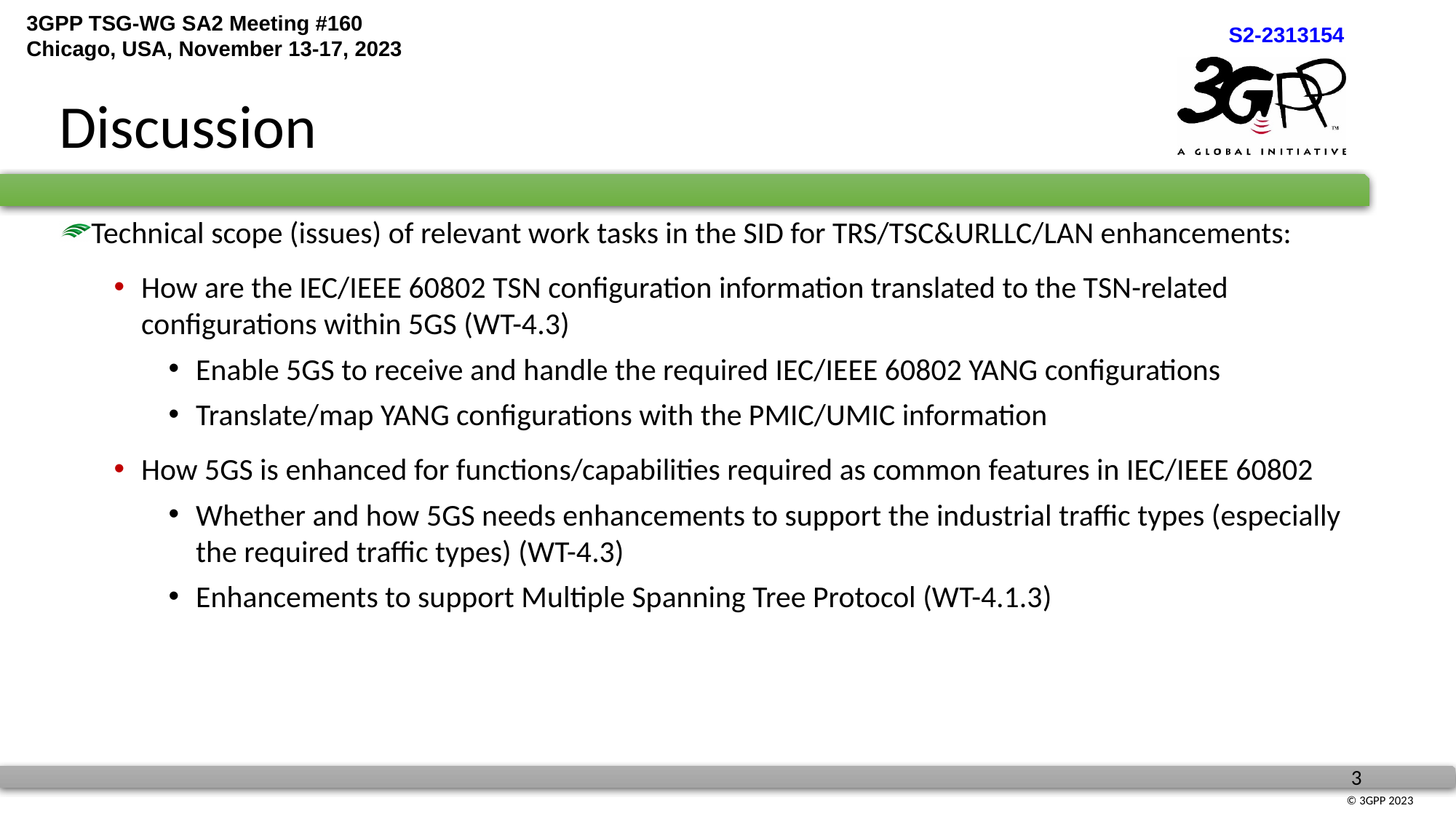

# Discussion
Technical scope (issues) of relevant work tasks in the SID for TRS/TSC&URLLC/LAN enhancements:
How are the IEC/IEEE 60802 TSN configuration information translated to the TSN-related configurations within 5GS (WT-4.3)
Enable 5GS to receive and handle the required IEC/IEEE 60802 YANG configurations
Translate/map YANG configurations with the PMIC/UMIC information
How 5GS is enhanced for functions/capabilities required as common features in IEC/IEEE 60802
Whether and how 5GS needs enhancements to support the industrial traffic types (especially the required traffic types) (WT-4.3)
Enhancements to support Multiple Spanning Tree Protocol (WT-4.1.3)